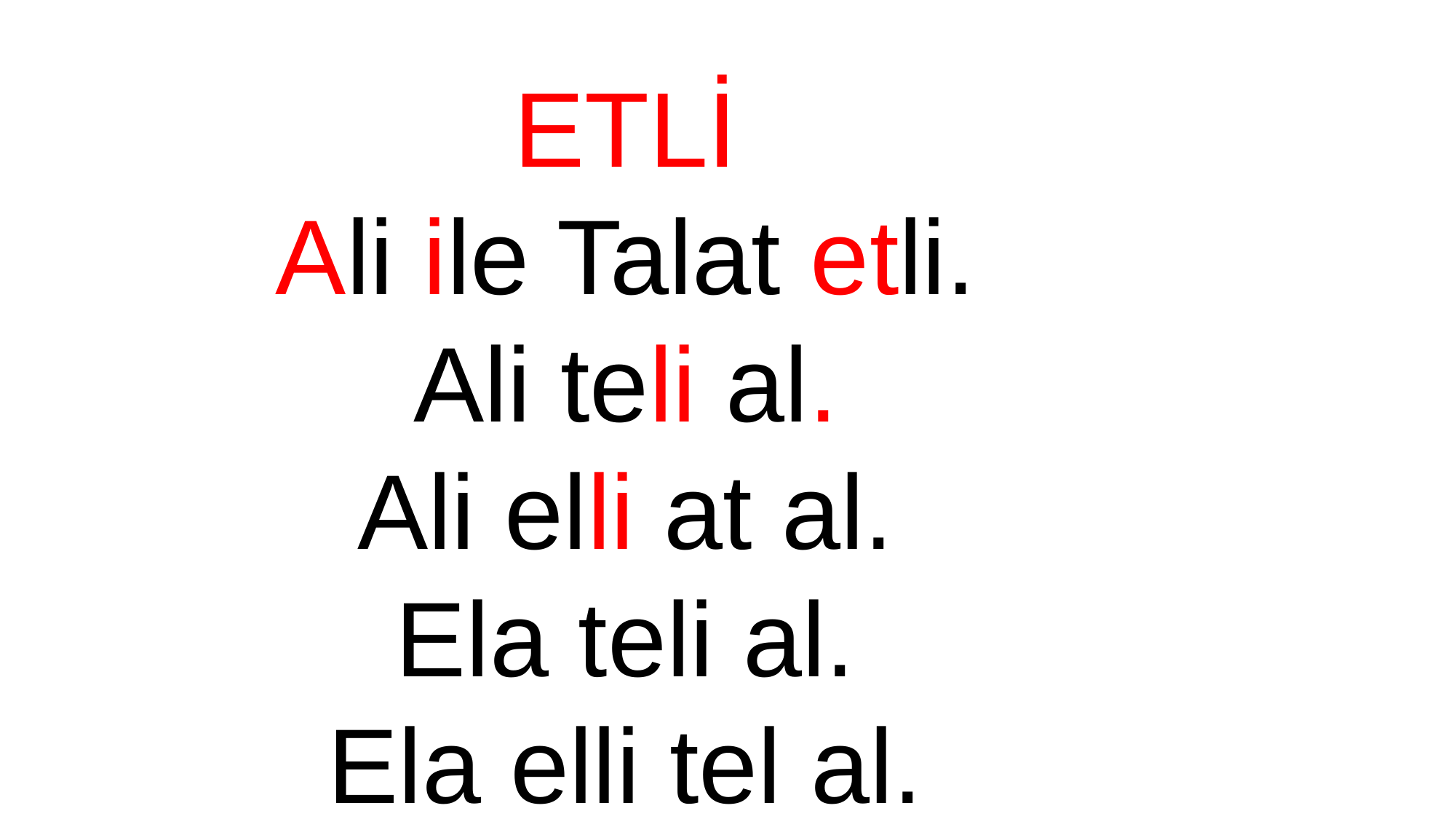

# ETLİ Ali ile Talat etli. Ali teli al. Ali elli at al. Ela teli al. Ela elli tel al.